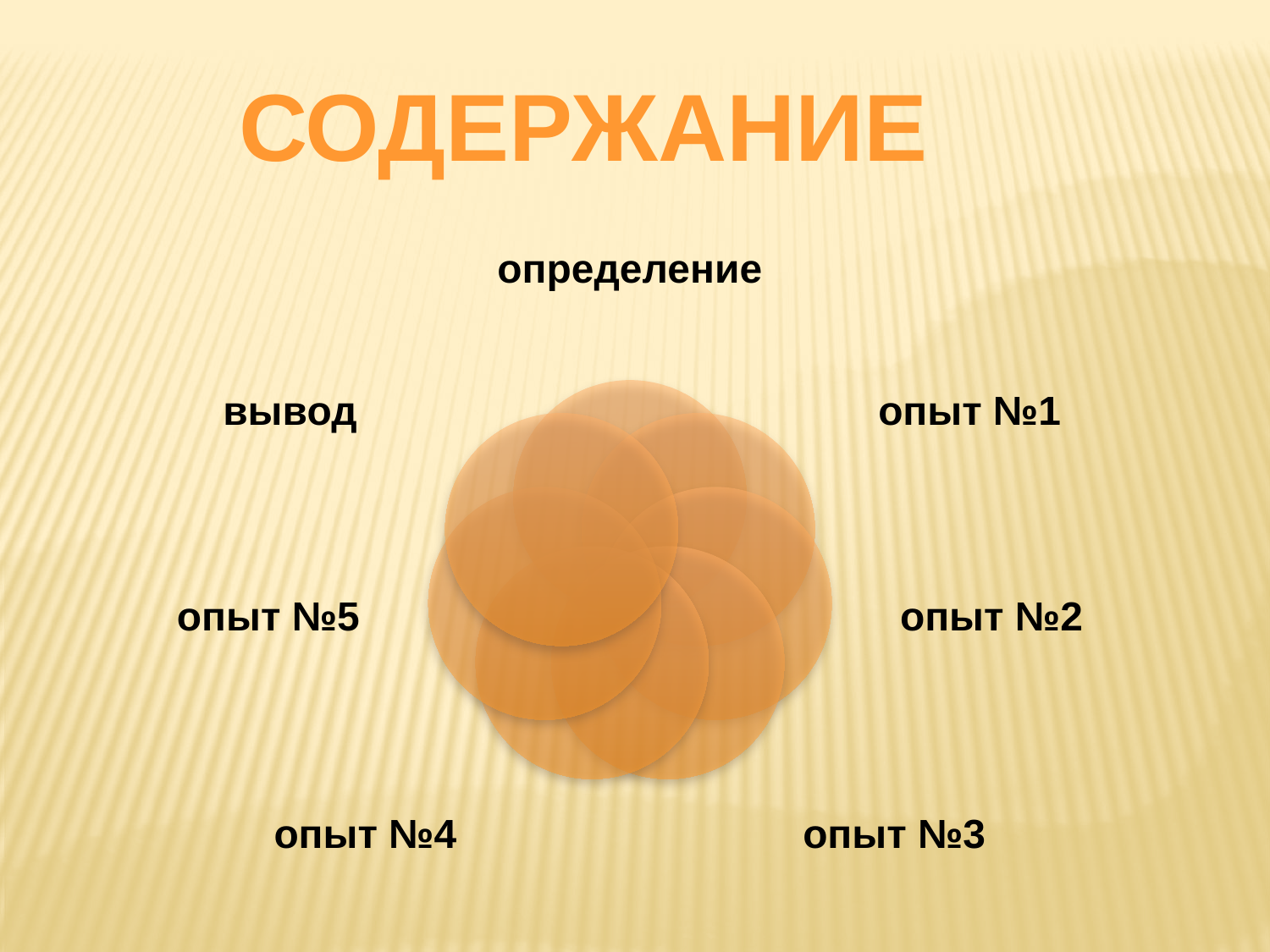

содержание
определение
опыт №1
опыт №2
опыт №3
опыт №4
опыт №5
вывод